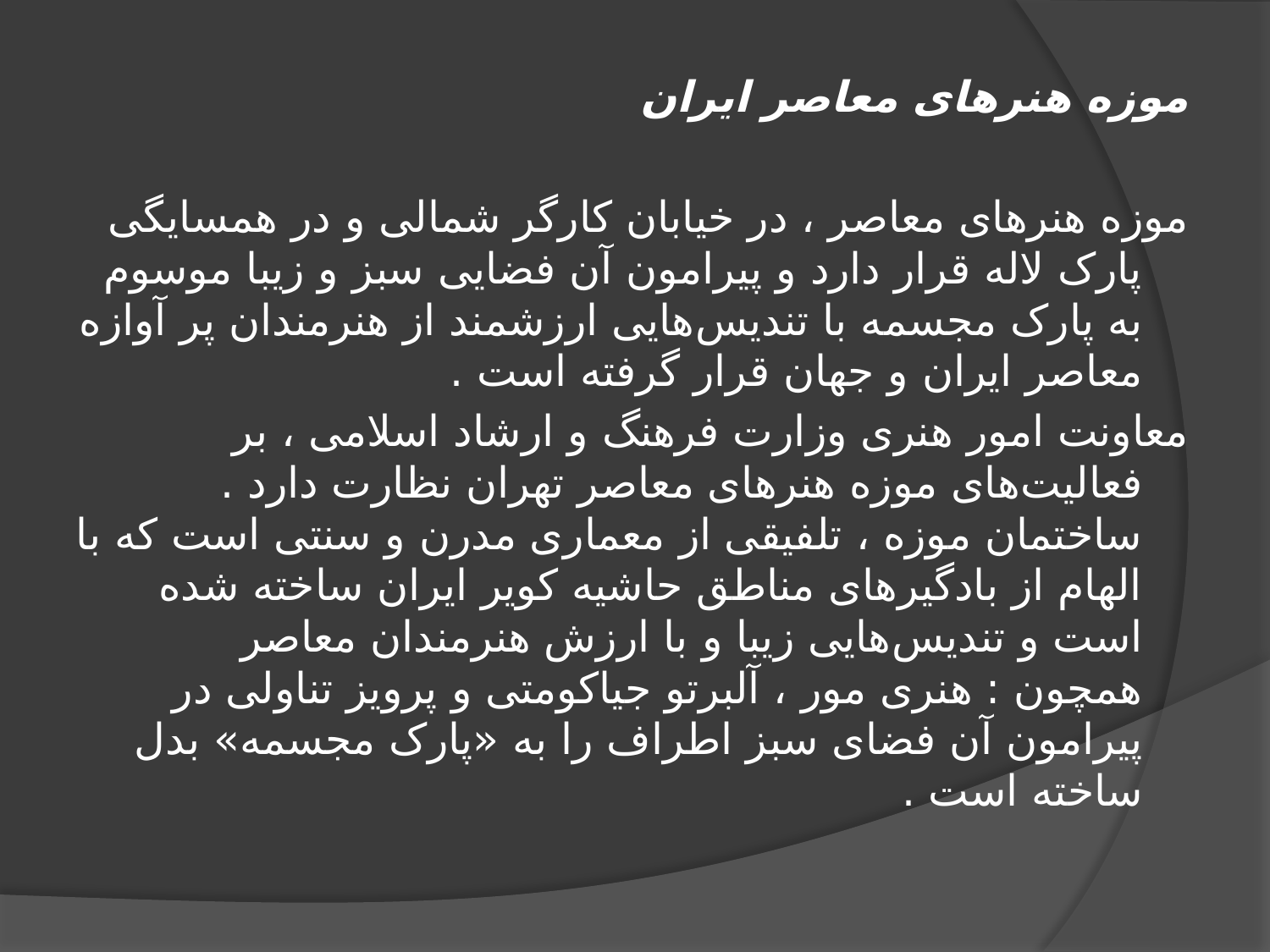

موزه هنرهای معاصر ایران

موزه هنرهای معاصر ، در خیابان کارگر شمالی و در همسایگی پارک لاله قرار دارد و پیرامون آن فضایی سبز و زیبا موسوم به پارک مجسمه با تندیس‌هایی ارزشمند از هنرمندان پر آوازه معاصر ایران و جهان قرار گرفته است .
معاونت امور هنری وزارت فرهنگ و ارشاد اسلامی ، بر فعالیت‌های موزه هنرهای معاصر تهران نظارت دارد . ساختمان موزه ، تلفیقی از معماری مدرن و سنتی است که با الهام از بادگیرهای مناطق حاشیه کویر ایران ساخته شده است و تندیس‌هایی زیبا و با ارزش هنرمندان معاصر همچون : هنری مور ، آلبرتو جیاکومتی و پرویز تناولی در پیرامون آن فضای سبز اطراف را به «پارک مجسمه» بدل ساخته است .